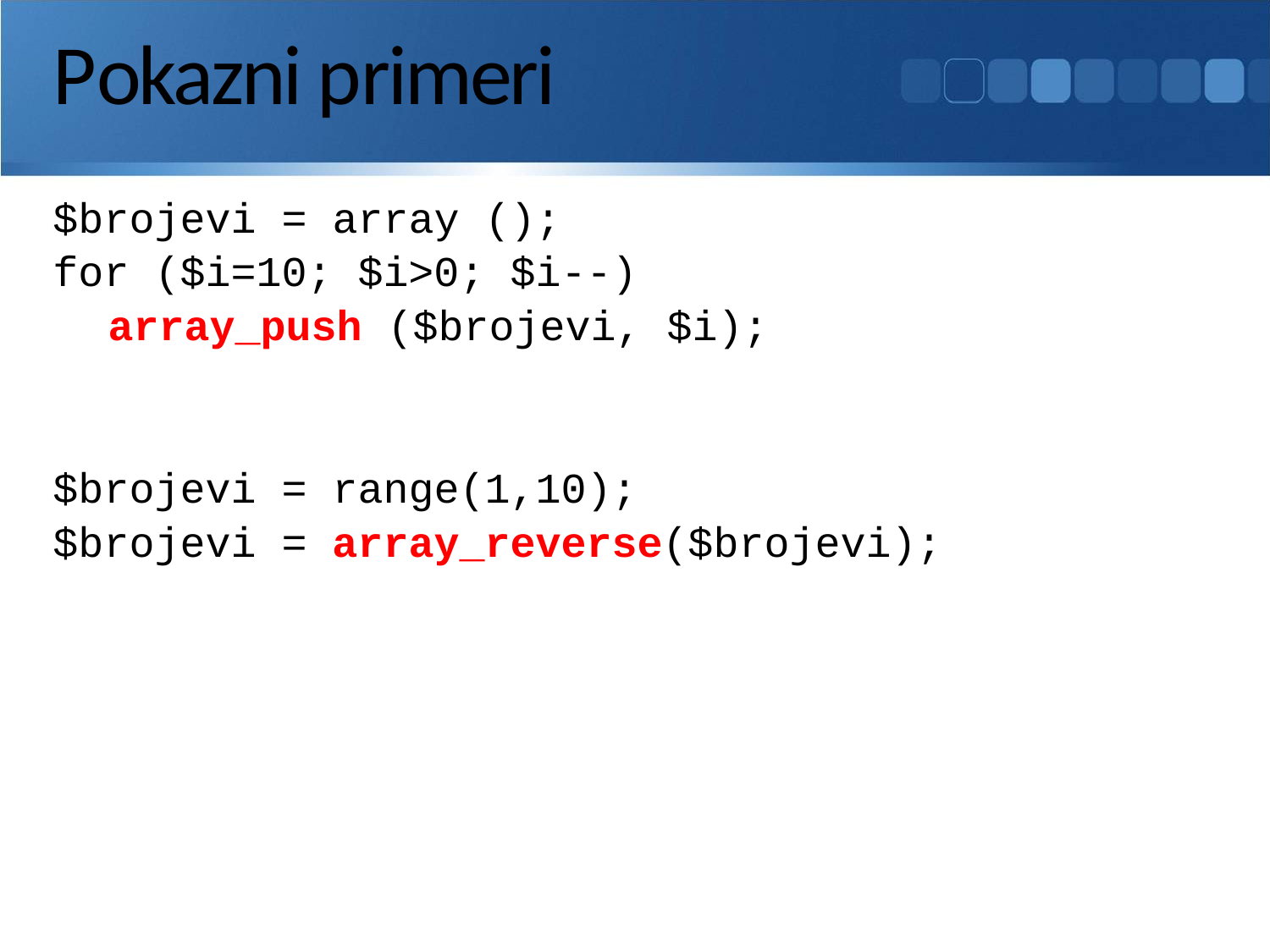

# Pokazni primeri
$brojevi = array ();
for ($i=10; $i>0; $i--)
	array_push ($brojevi, $i);

$brojevi = range(1,10);
$brojevi = array_reverse($brojevi);
Upotreba nizova
144